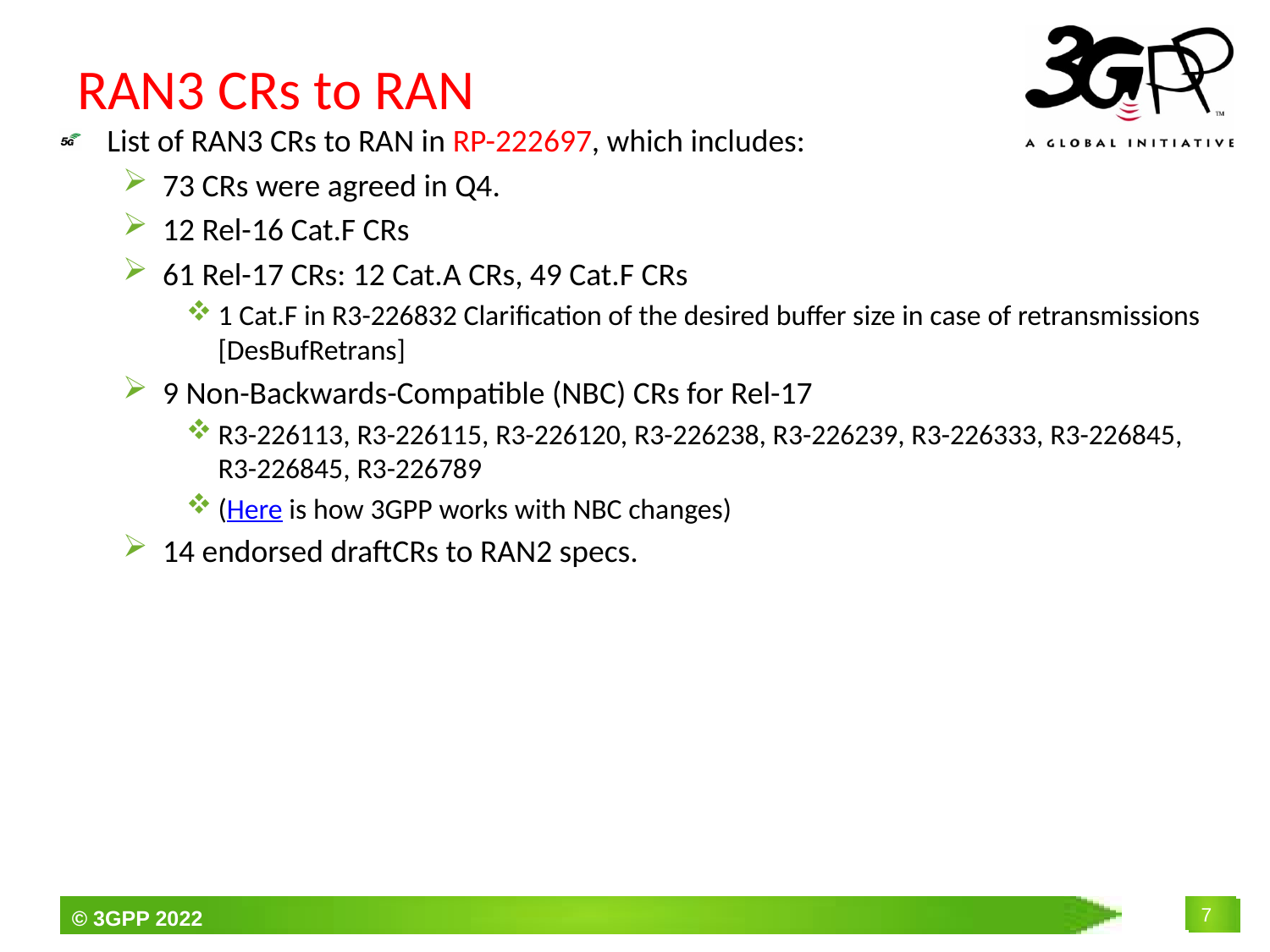

# RAN3 CRs to RAN
List of RAN3 CRs to RAN in RP-222697, which includes:
73 CRs were agreed in Q4.
12 Rel-16 Cat.F CRs
61 Rel-17 CRs: 12 Cat.A CRs, 49 Cat.F CRs
1 Cat.F in R3-226832 Clarification of the desired buffer size in case of retransmissions [DesBufRetrans]
9 Non-Backwards-Compatible (NBC) CRs for Rel-17
R3-226113, R3-226115, R3-226120, R3-226238, R3-226239, R3-226333, R3-226845, R3-226845, R3-226789
(Here is how 3GPP works with NBC changes)
14 endorsed draftCRs to RAN2 specs.